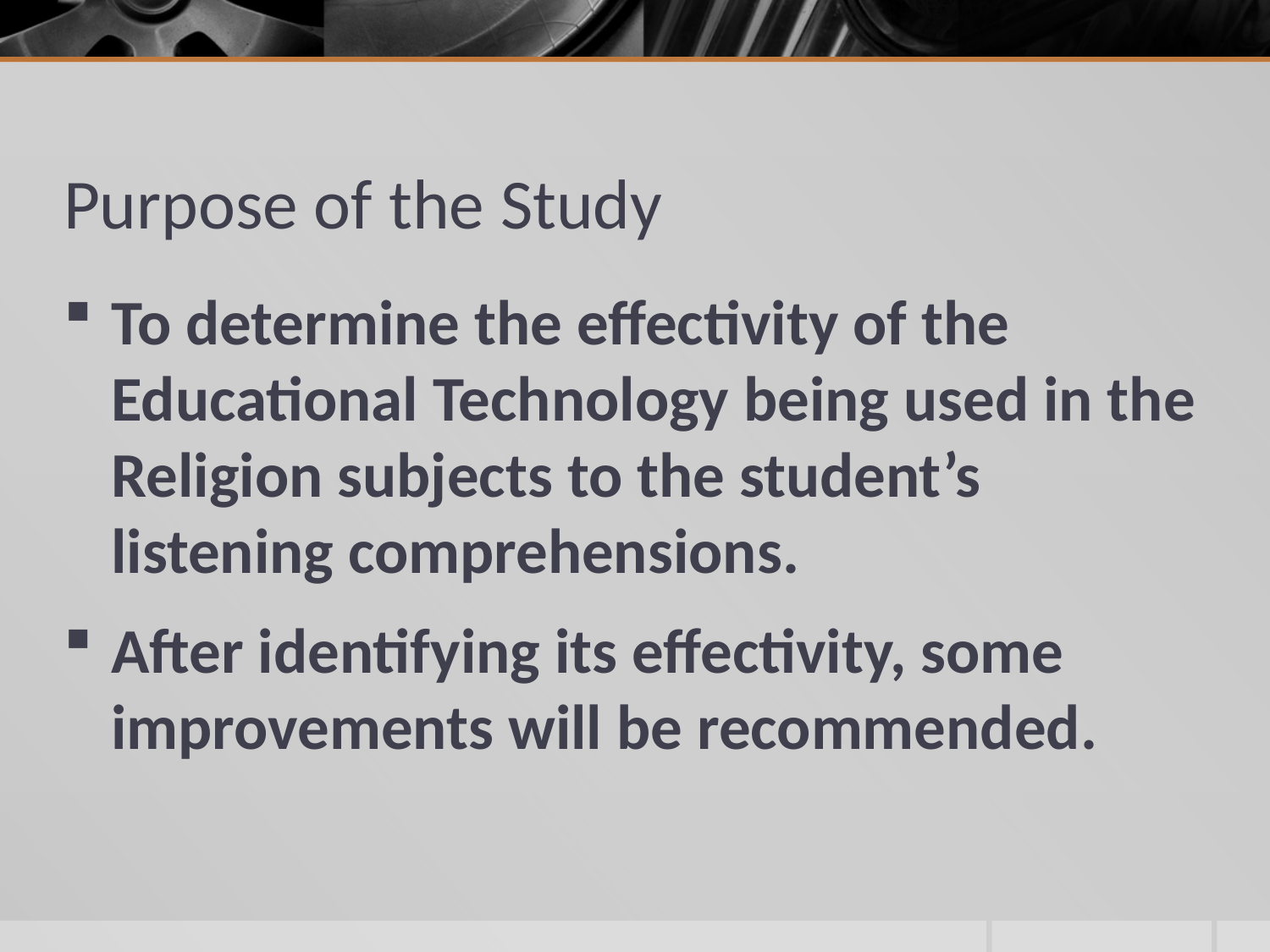

# Purpose of the Study
To determine the effectivity of the Educational Technology being used in the Religion subjects to the student’s listening comprehensions.
After identifying its effectivity, some improvements will be recommended.